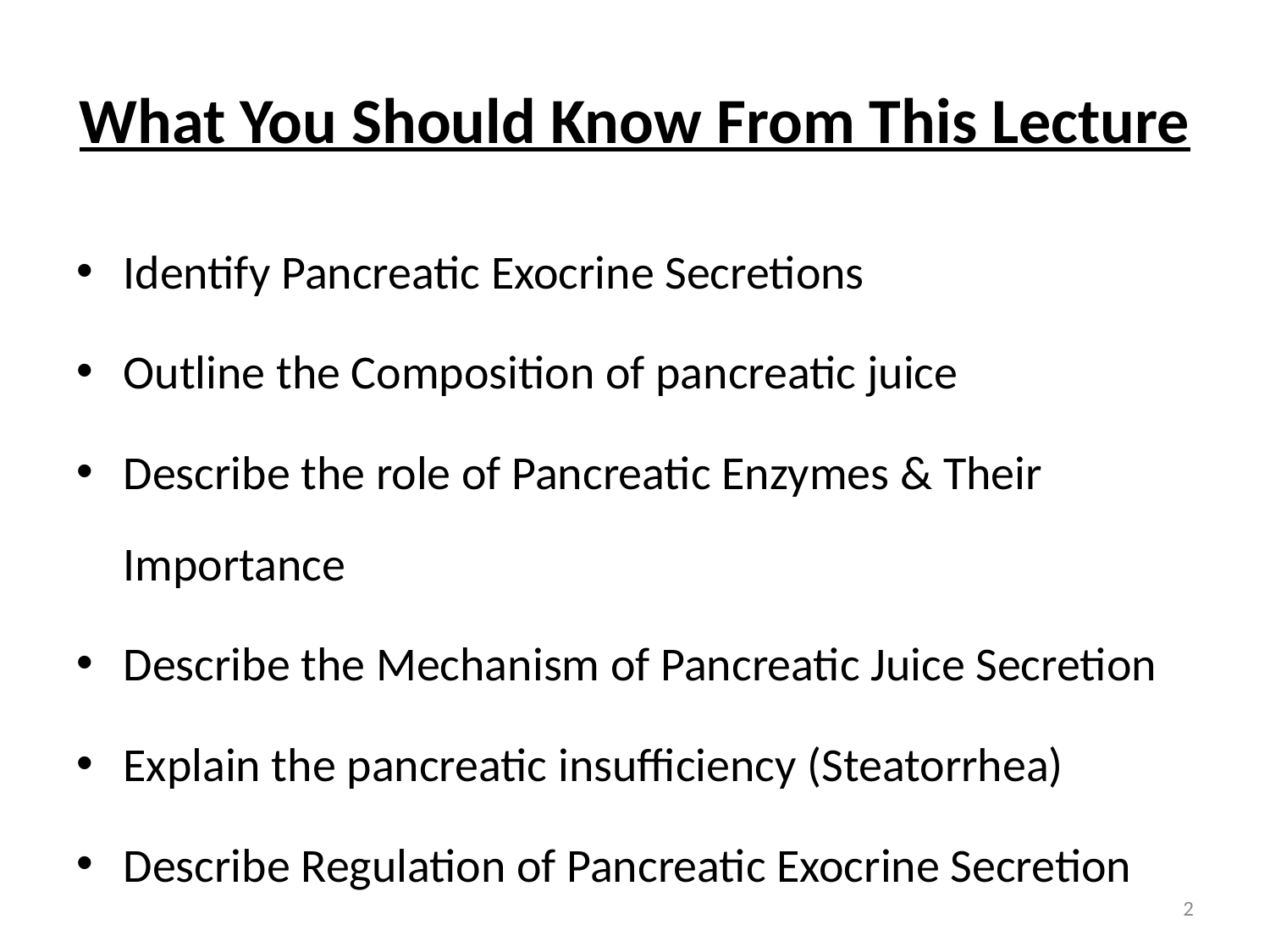

# What You Should Know From This Lecture
Identify Pancreatic Exocrine Secretions
Outline the Composition of pancreatic juice
Describe the role of Pancreatic Enzymes & Their Importance
Describe the Mechanism of Pancreatic Juice Secretion
Explain the pancreatic insufficiency (Steatorrhea)
Describe Regulation of Pancreatic Exocrine Secretion

2